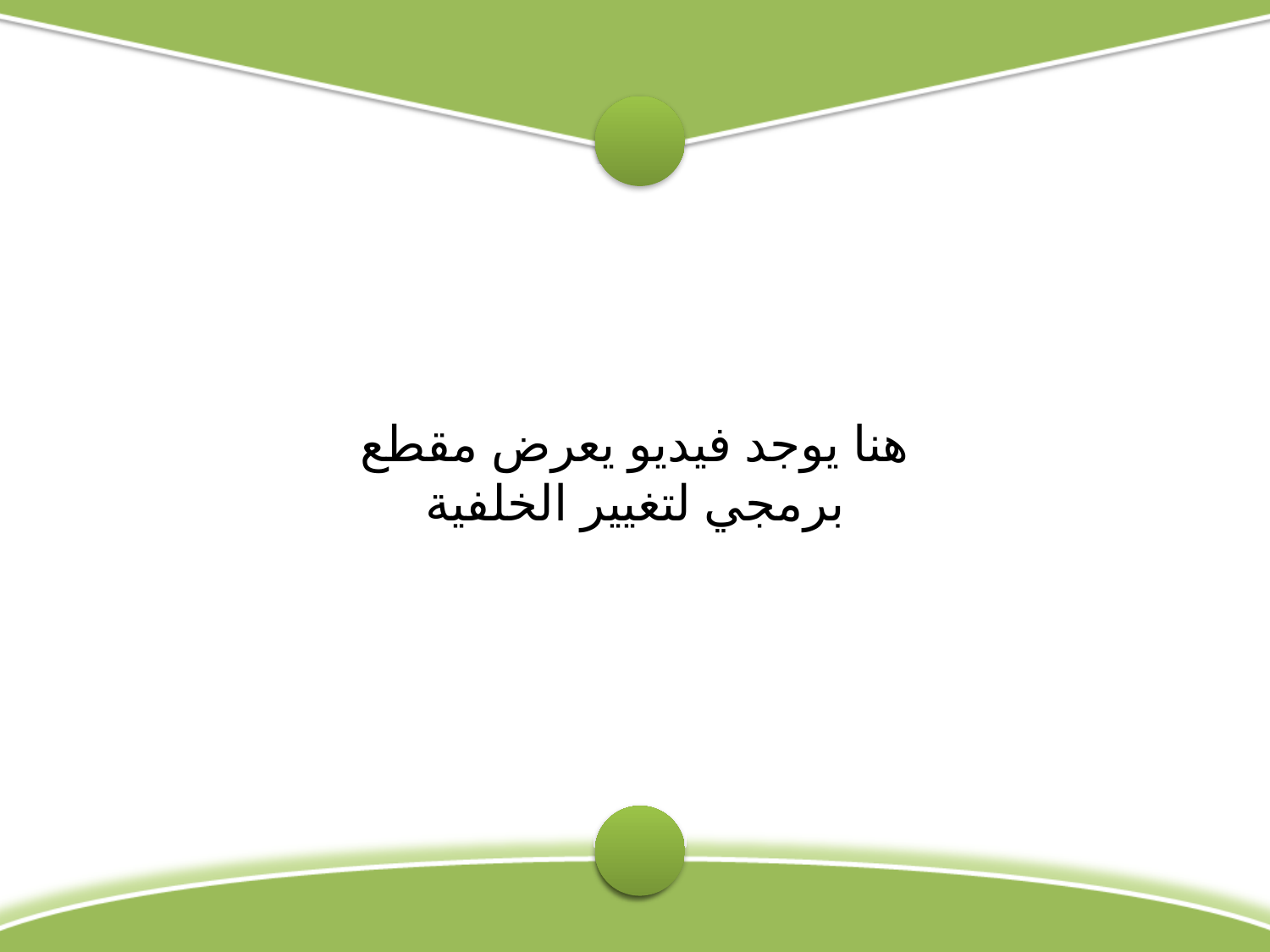

هنا يوجد فيديو يعرض مقطع برمجي لتغيير الخلفية